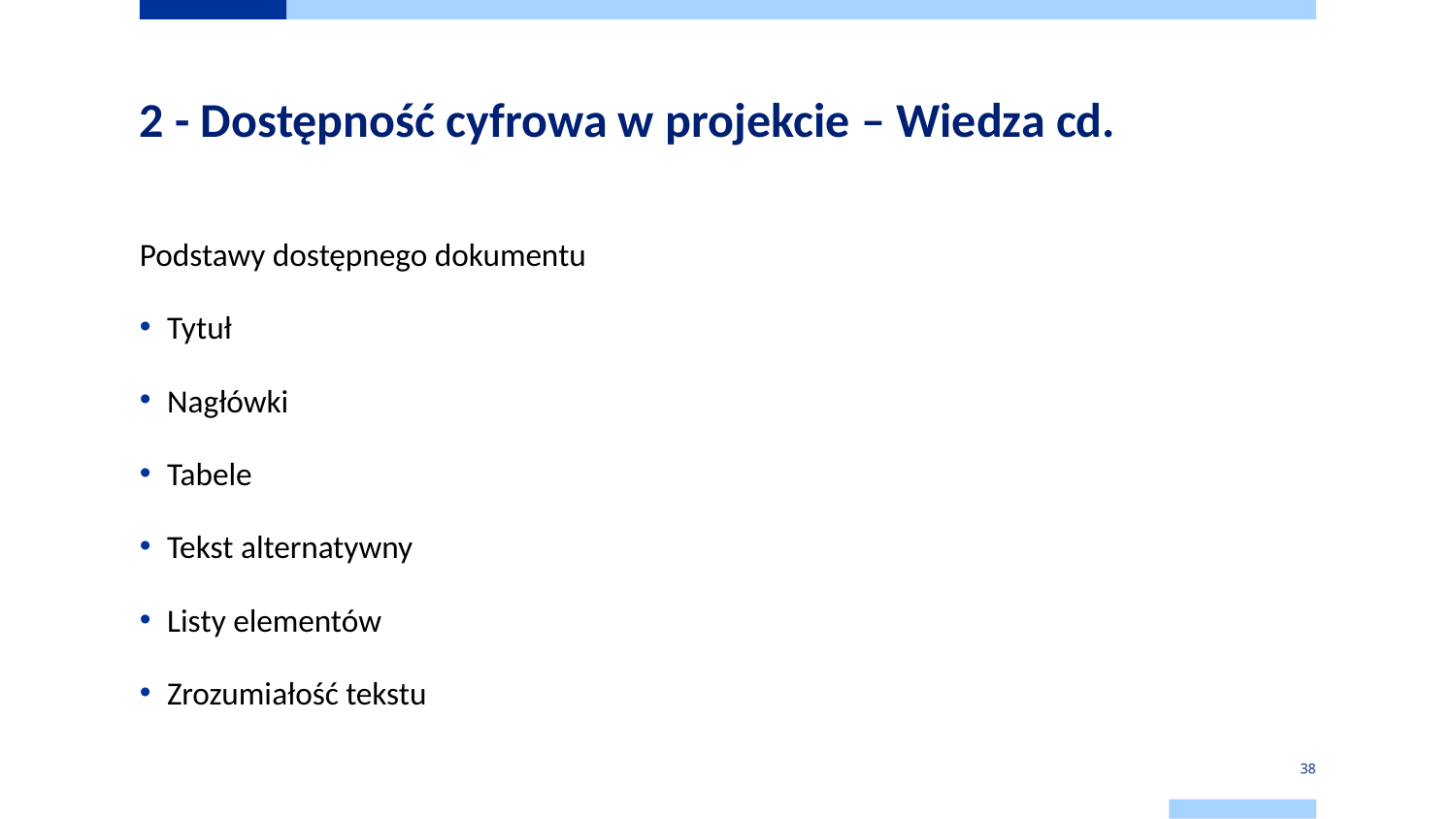

# 2 - Dostępność cyfrowa w projekcie – Wiedza cd.
Podstawy dostępnego dokumentu
Tytuł
Nagłówki
Tabele
Tekst alternatywny
Listy elementów
Zrozumiałość tekstu
38